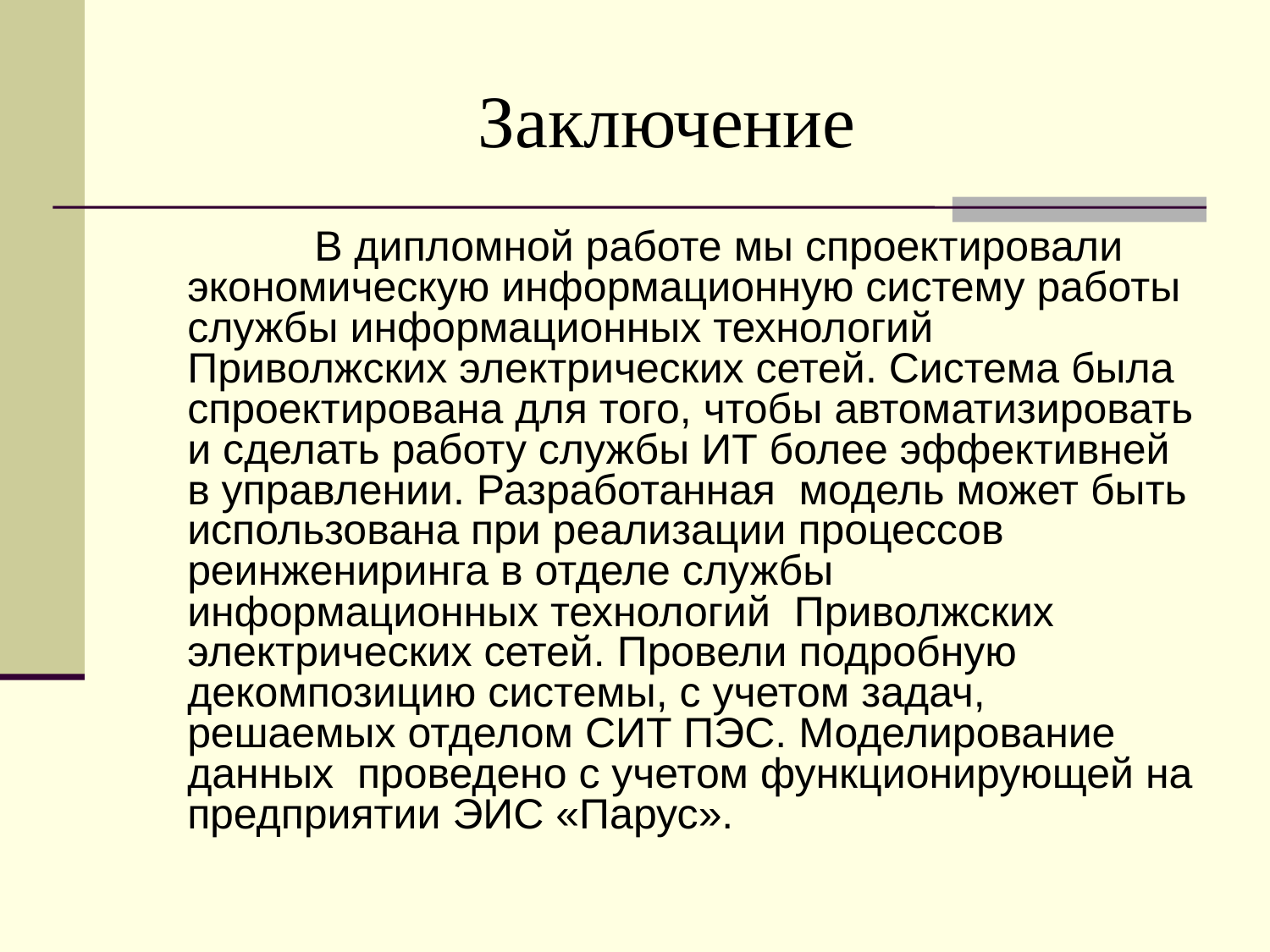

# Заключение
       	В дипломной работе мы спроектировали экономическую информационную систему работы службы информационных технологий Приволжских электрических сетей. Система была спроектирована для того, чтобы автоматизировать и сделать работу службы ИТ более эффективней в управлении. Разработанная  модель может быть использована при реализации процессов реинжениринга в отделе службы информационных технологий  Приволжских электрических сетей. Провели подробную декомпозицию системы, с учетом задач, решаемых отделом СИТ ПЭС. Моделирование данных  проведено с учетом функционирующей на предприятии ЭИС «Парус».